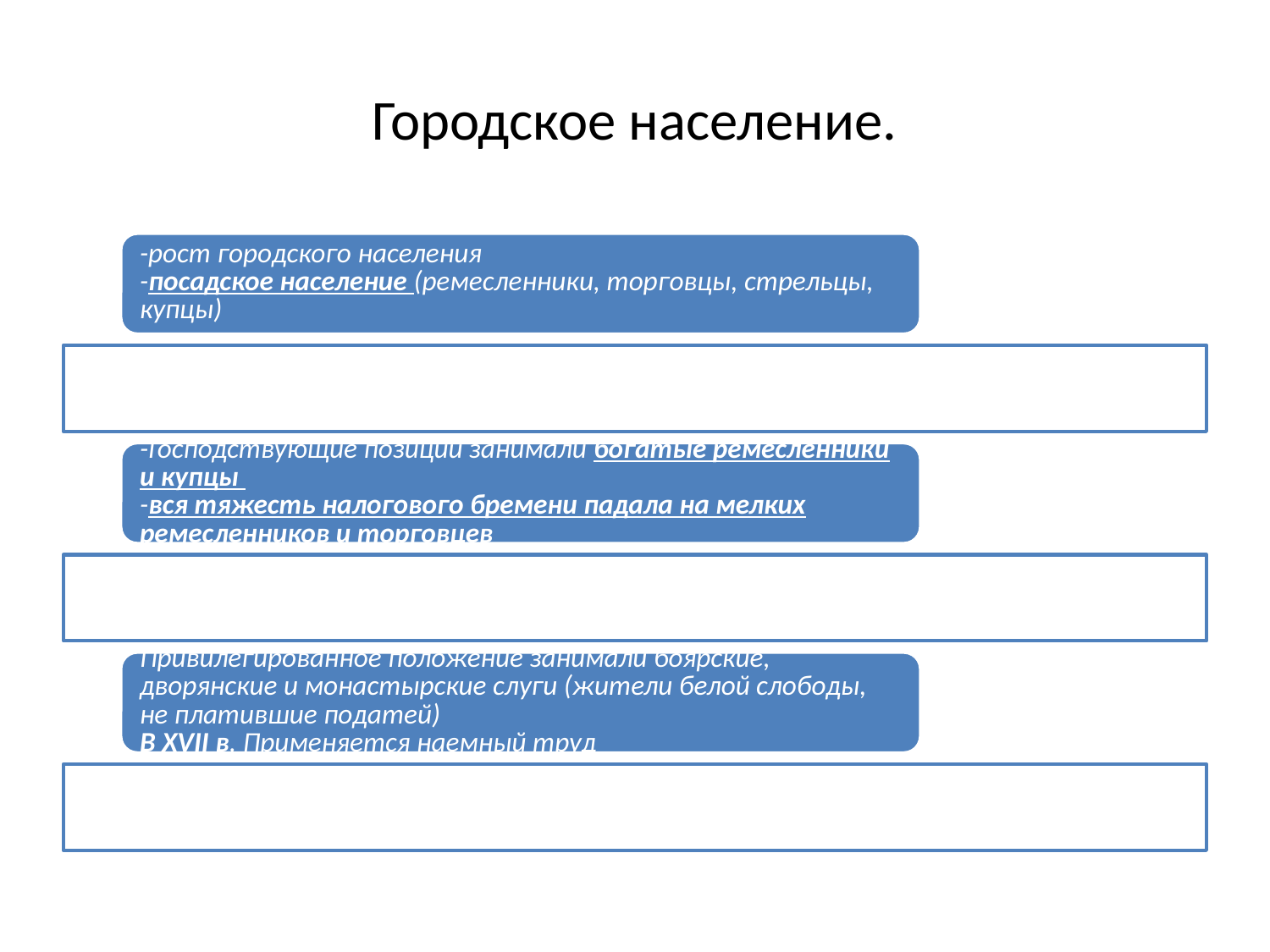

# Городское население.
-рост городского населения
-посадское население (ремесленники, торговцы, стрельцы, купцы)
-Господствующие позиции занимали богатые ремесленники и купцы
-вся тяжесть налогового бремени падала на мелких ремесленников и торговцев
Привилегированное положение занимали боярские, дворянские и монастырские слуги (жители белой слободы, не платившие податей)
В XVII в. Применяется наемный труд